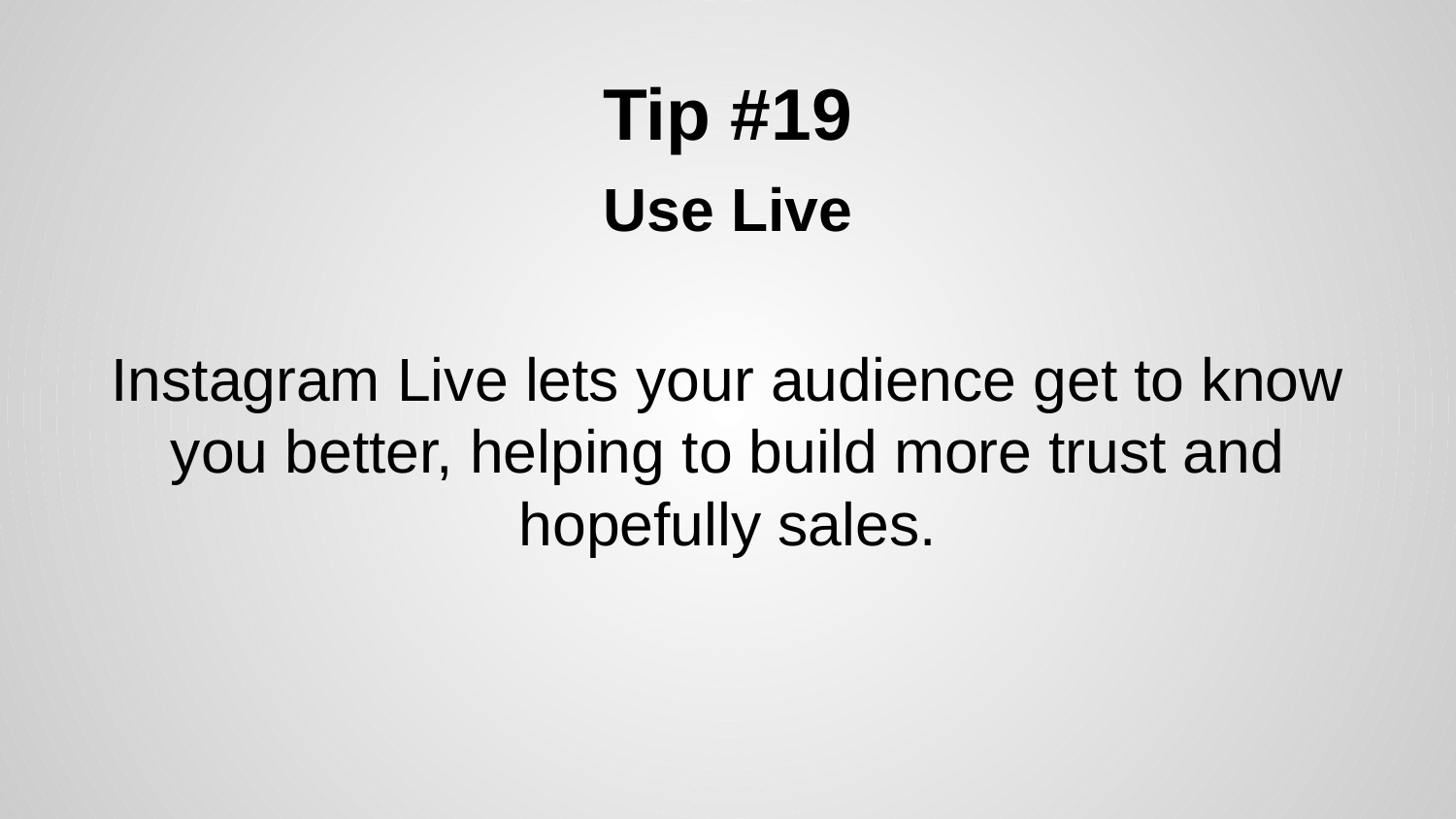

# Tip #19

Use Live

Instagram Live lets your audience get to know you better, helping to build more trust and hopefully sales.